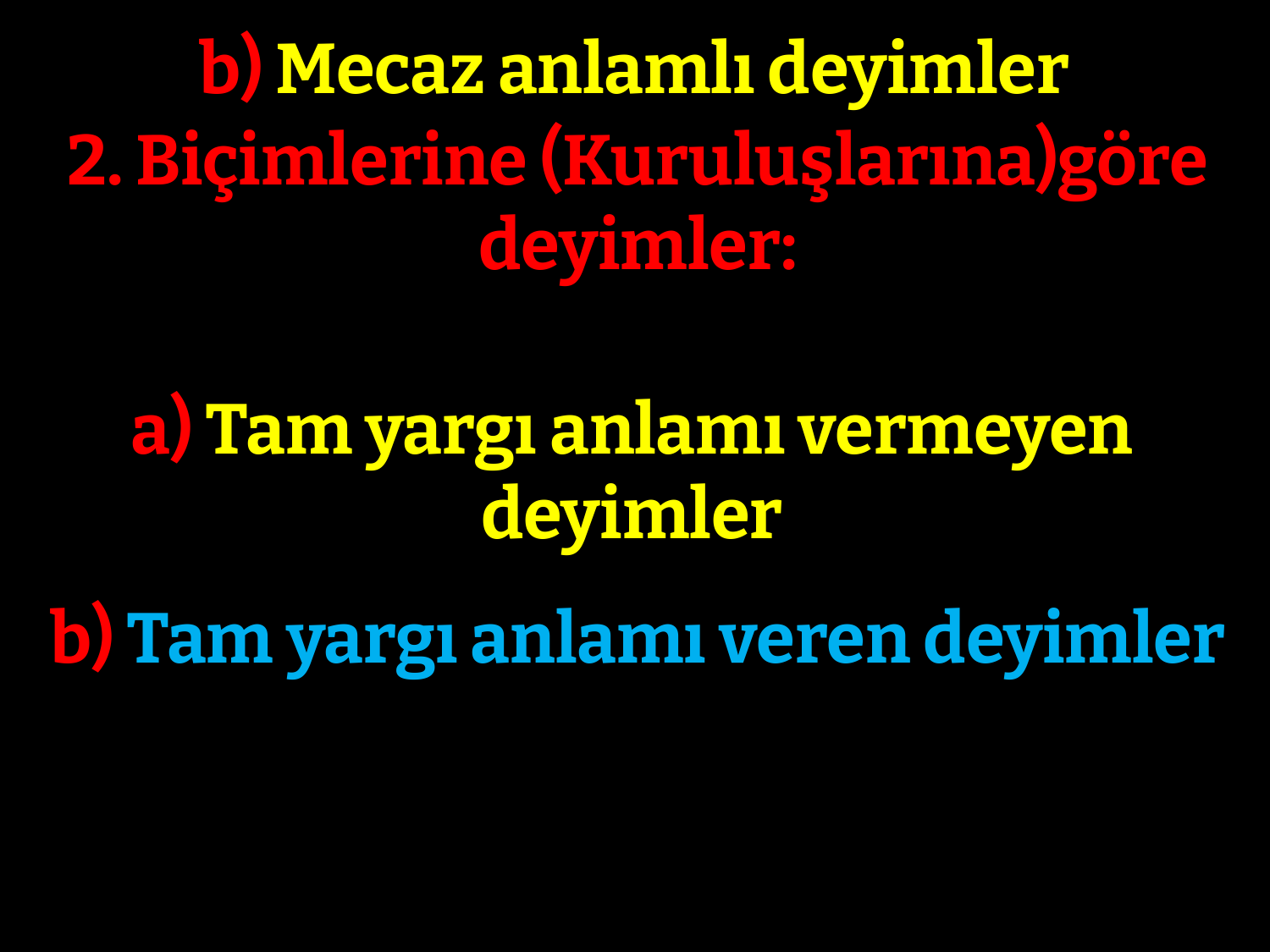

b) Mecaz anlamlı deyimler
2. Biçimlerine (Kuruluşlarına)göre deyimler:
#
a) Tam yargı anlamı vermeyen deyimler
b) Tam yargı anlamı veren deyimler